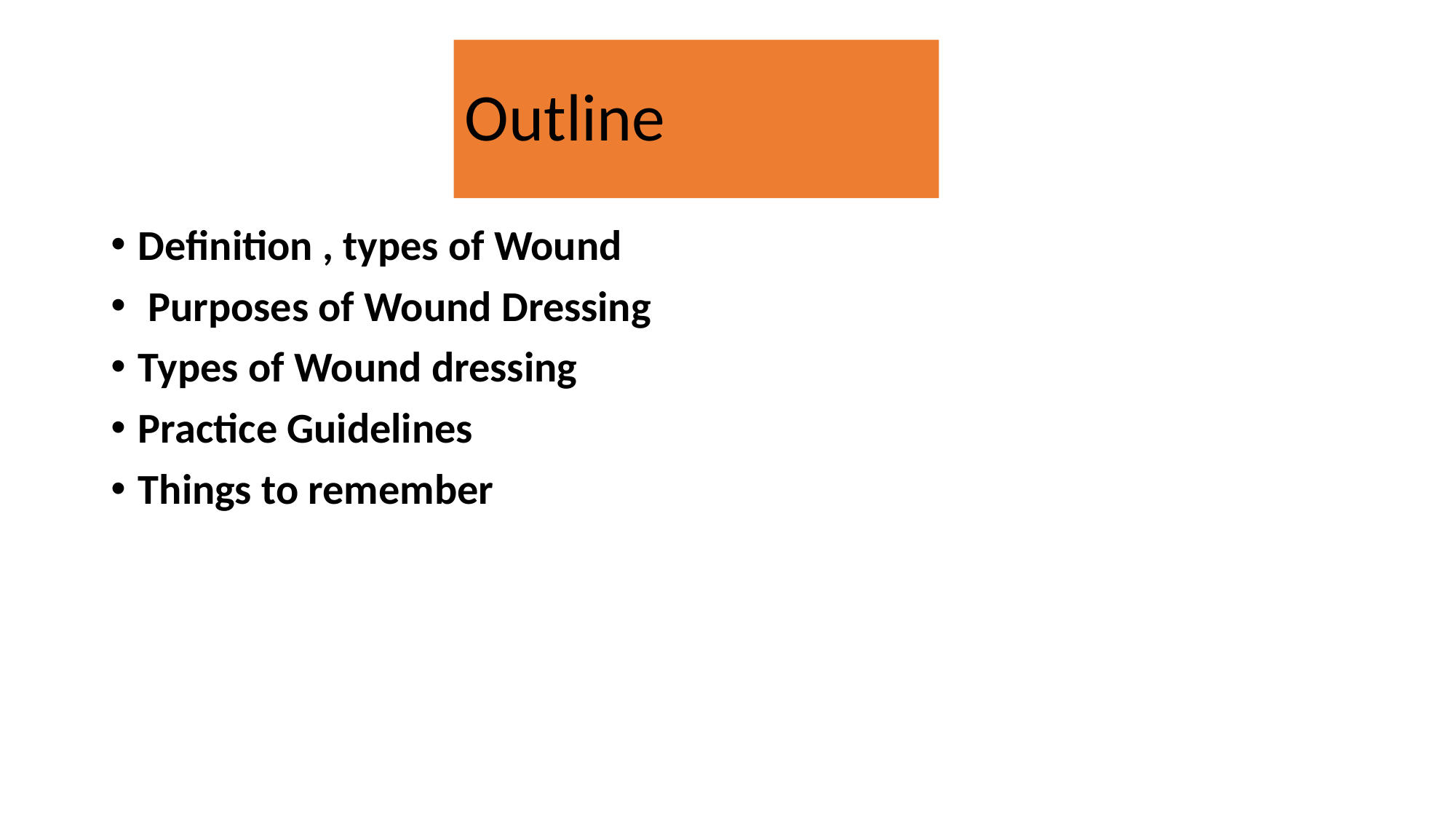

# Outline
Definition , types of Wound
 Purposes of Wound Dressing
Types of Wound dressing
Practice Guidelines
Things to remember